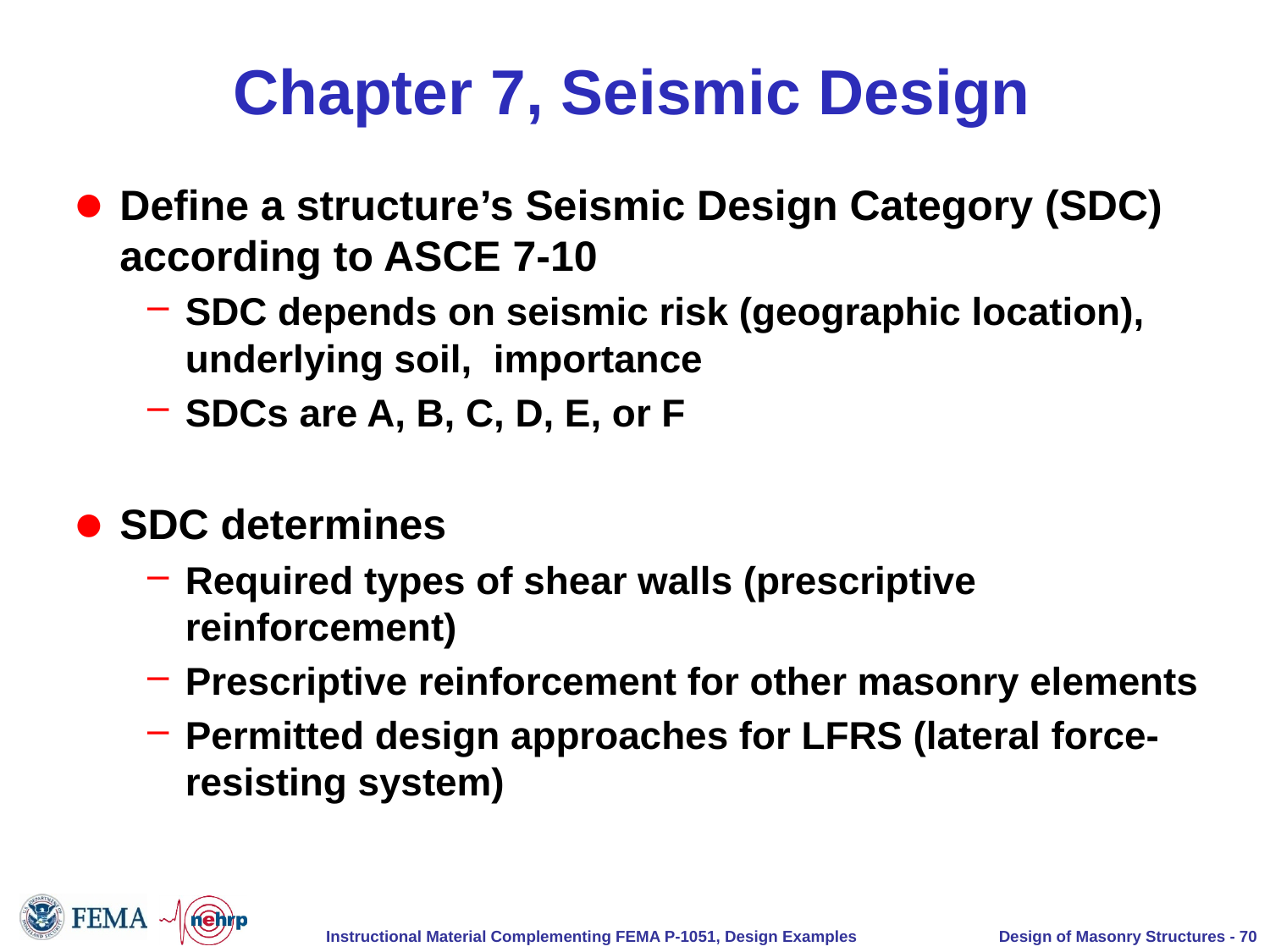

# Chapter 7, Seismic Design
Define a structure’s Seismic Design Category (SDC) according to ASCE 7-10
SDC depends on seismic risk (geographic location), underlying soil,  importance
SDCs are A, B, C, D, E, or F

SDC determines
Required types of shear walls (prescriptive reinforcement)
Prescriptive reinforcement for other masonry elements
Permitted design approaches for LFRS (lateral force-resisting system)
Design of Masonry Structures - 70
Instructional Material Complementing FEMA P-1051, Design Examples